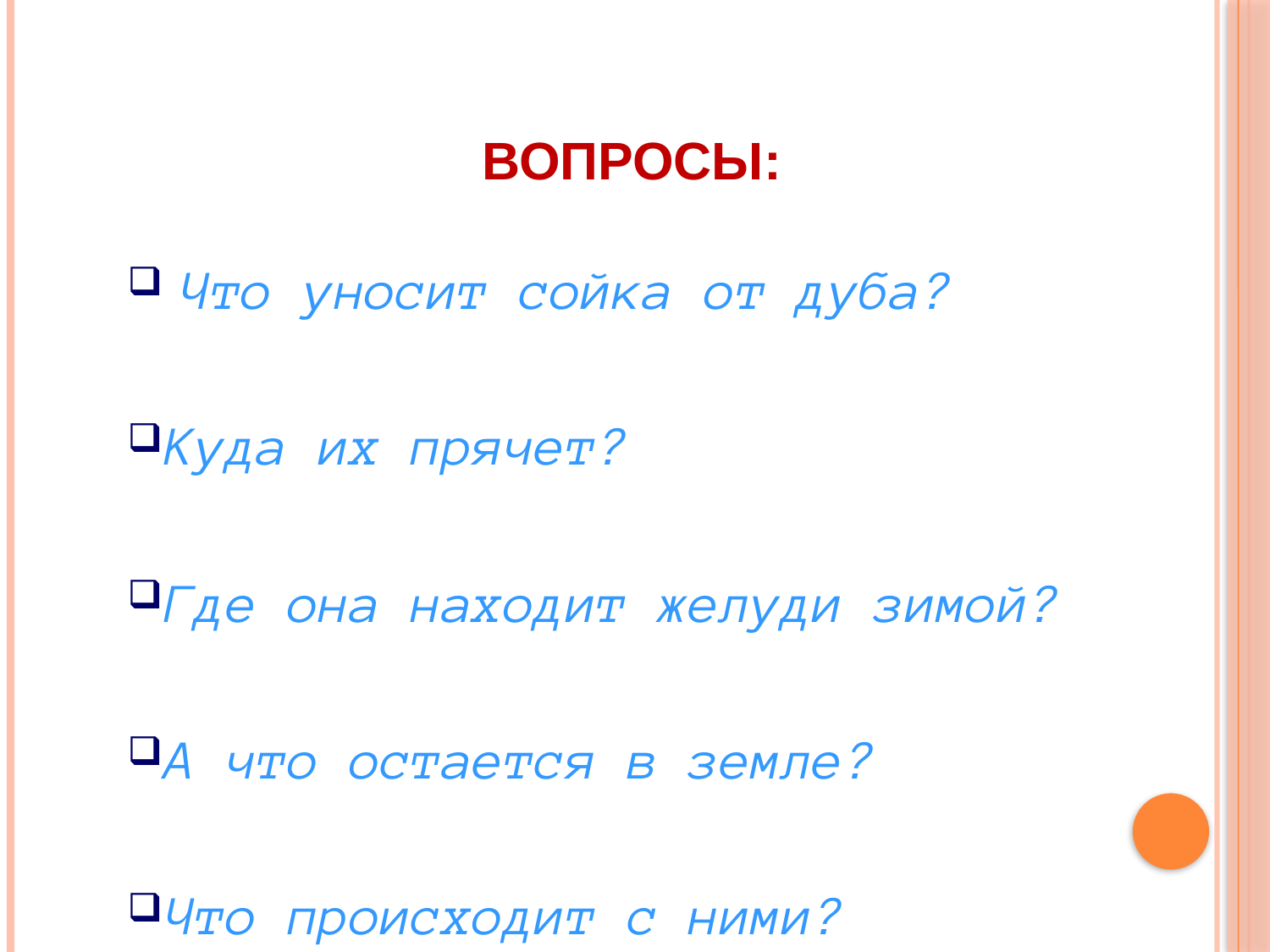

# Вопросы:
 Что уносит сойка от дуба?

Куда их прячет?

Где она находит желуди зимой?

А что остается в земле?

Что происходит с ними?